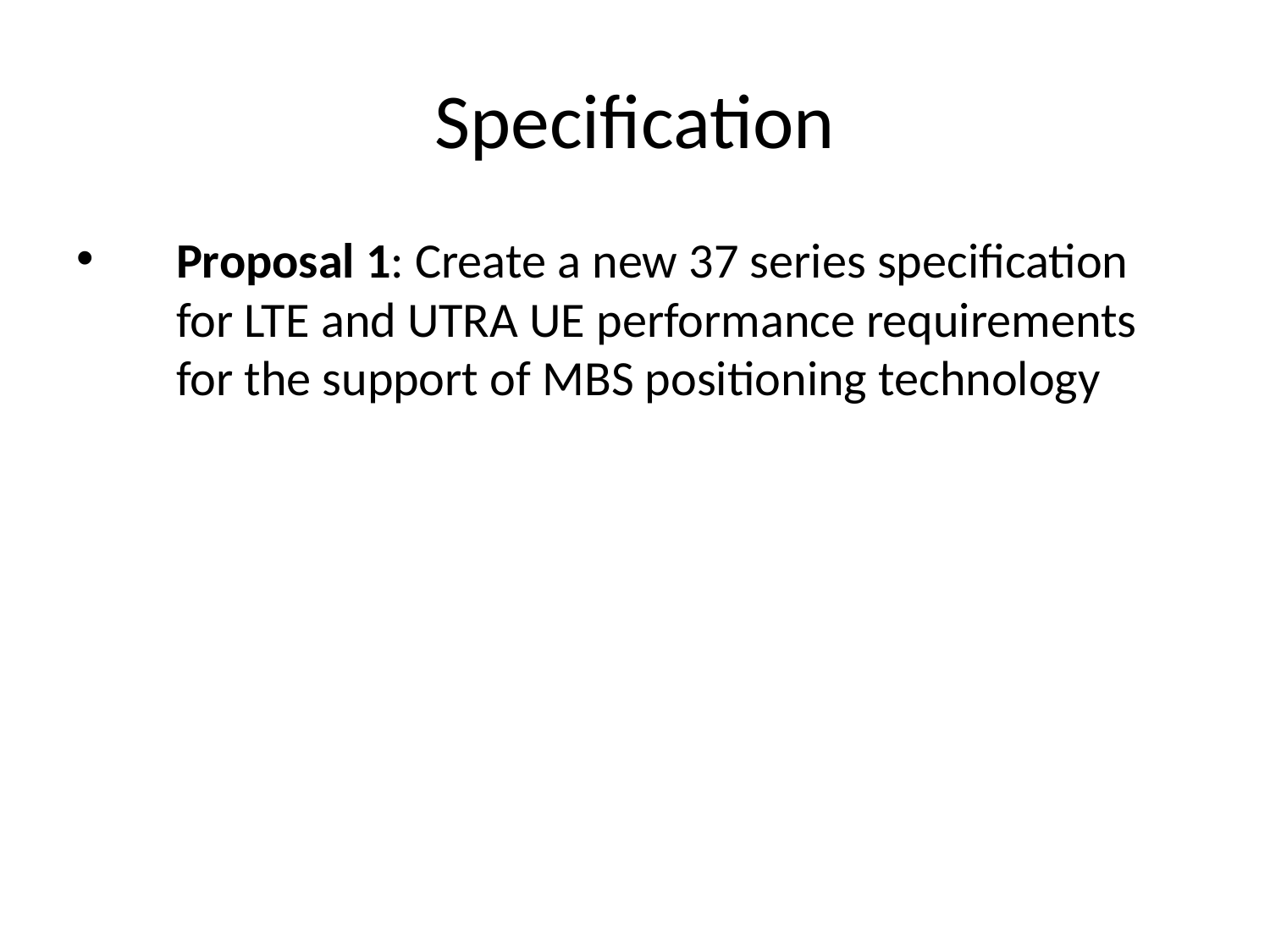

# Specification
Proposal 1: Create a new 37 series specification for LTE and UTRA UE performance requirements for the support of MBS positioning technology